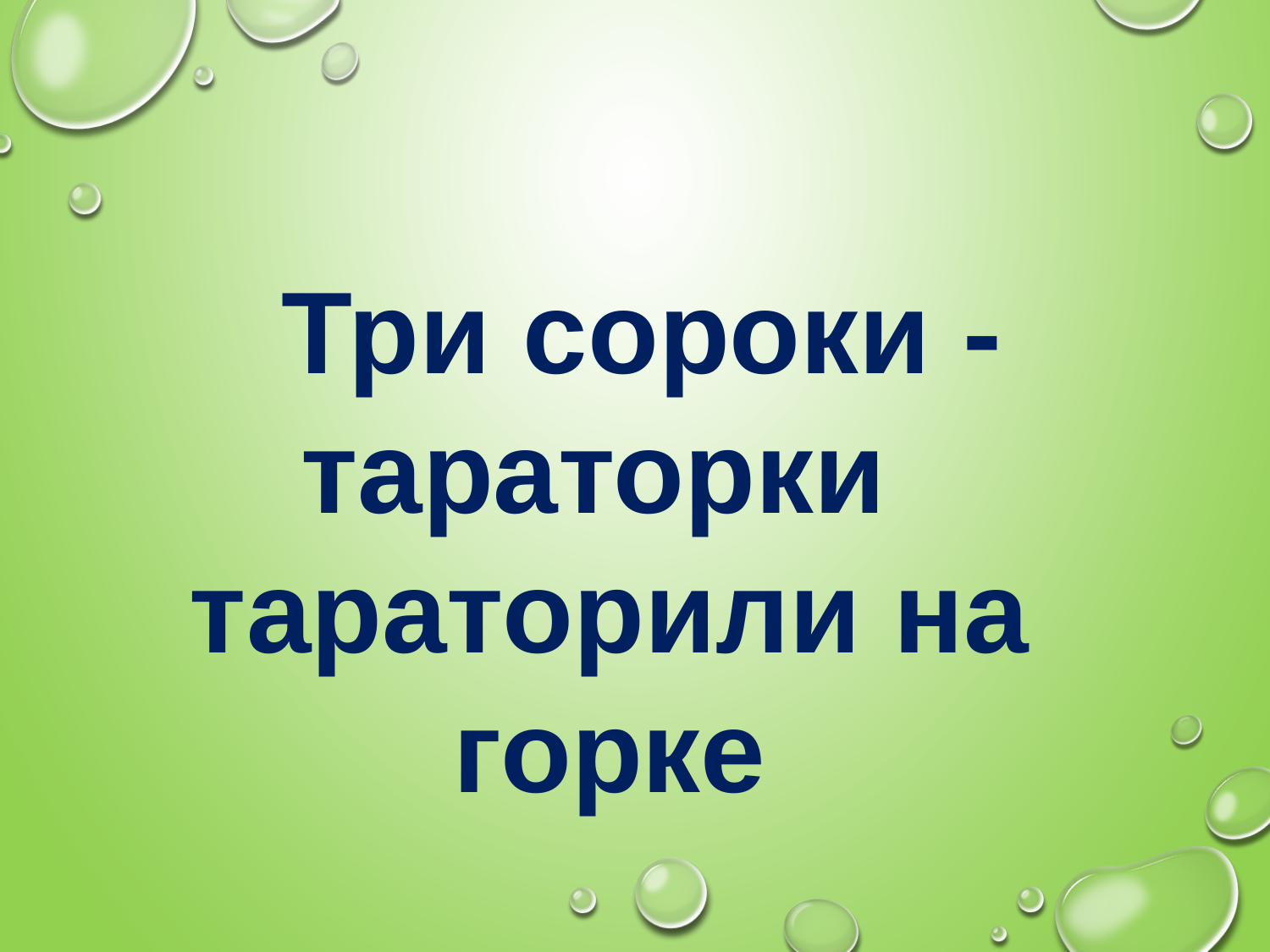

Три сороки - тараторки
тараторили на горке